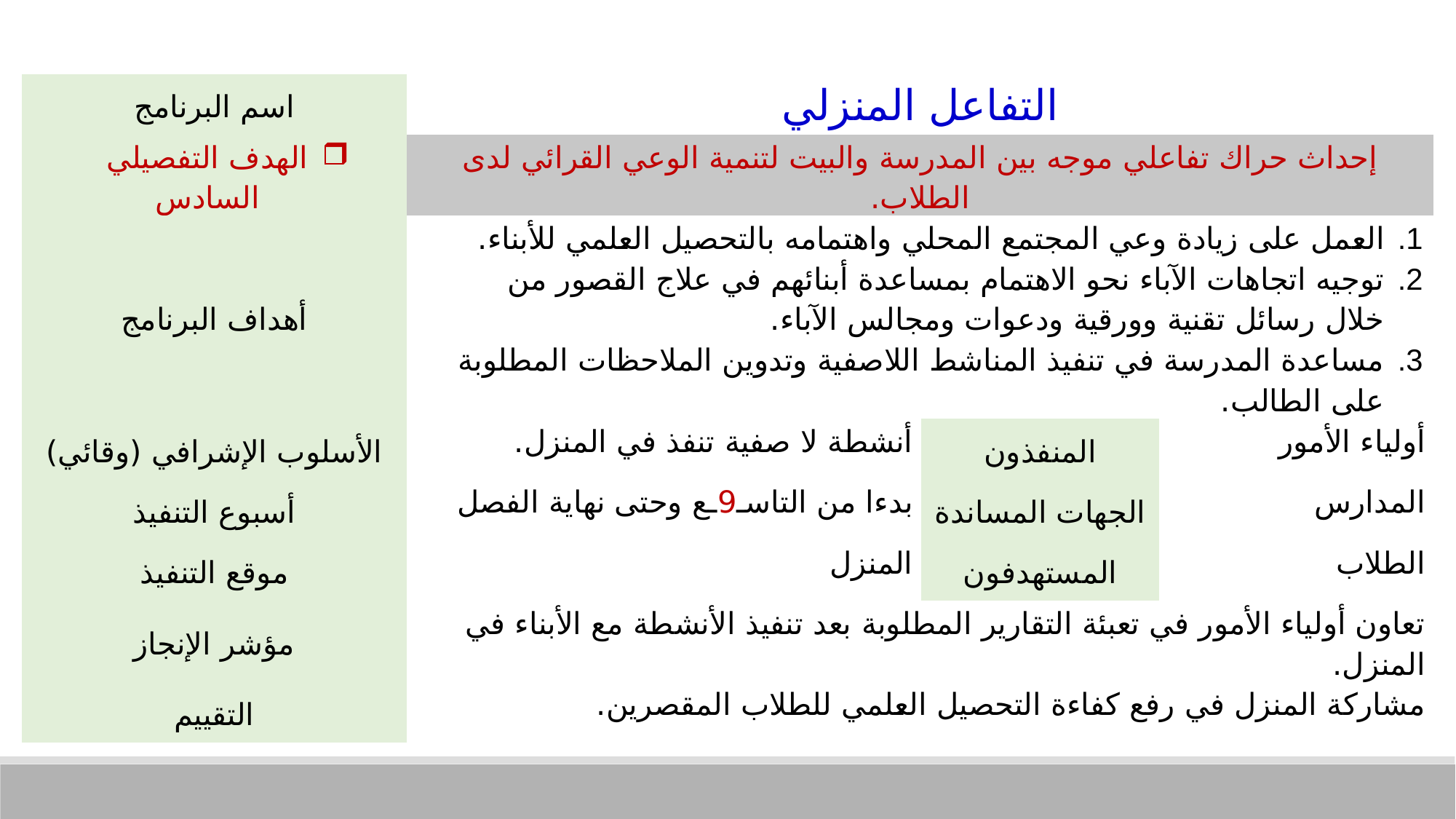

| اسم البرنامج | التفاعل المنزلي |  |  |
| --- | --- | --- | --- |
| الهدف التفصيلي السادس | إحداث حراك تفاعلي موجه بين المدرسة والبيت لتنمية الوعي القرائي لدى الطلاب. |  |  |
| أهداف البرنامج | العمل على زيادة وعي المجتمع المحلي واهتمامه بالتحصيل العلمي للأبناء. توجيه اتجاهات الآباء نحو الاهتمام بمساعدة أبنائهم في علاج القصور من خلال رسائل تقنية وورقية ودعوات ومجالس الآباء. مساعدة المدرسة في تنفيذ المناشط اللاصفية وتدوين الملاحظات المطلوبة على الطالب. |  |  |
| الأسلوب الإشرافي (وقائي) | أنشطة لا صفية تنفذ في المنزل. | المنفذون | أولياء الأمور |
| أسبوع التنفيذ | بدءا من التاسـ9ـع وحتى نهاية الفصل | الجهات المساندة | المدارس |
| موقع التنفيذ | المنزل | المستهدفون | الطلاب |
| مؤشر الإنجاز | تعاون أولياء الأمور في تعبئة التقارير المطلوبة بعد تنفيذ الأنشطة مع الأبناء في المنزل. |  |  |
| التقييم | مشاركة المنزل في رفع كفاءة التحصيل العلمي للطلاب المقصرين. |  |  |